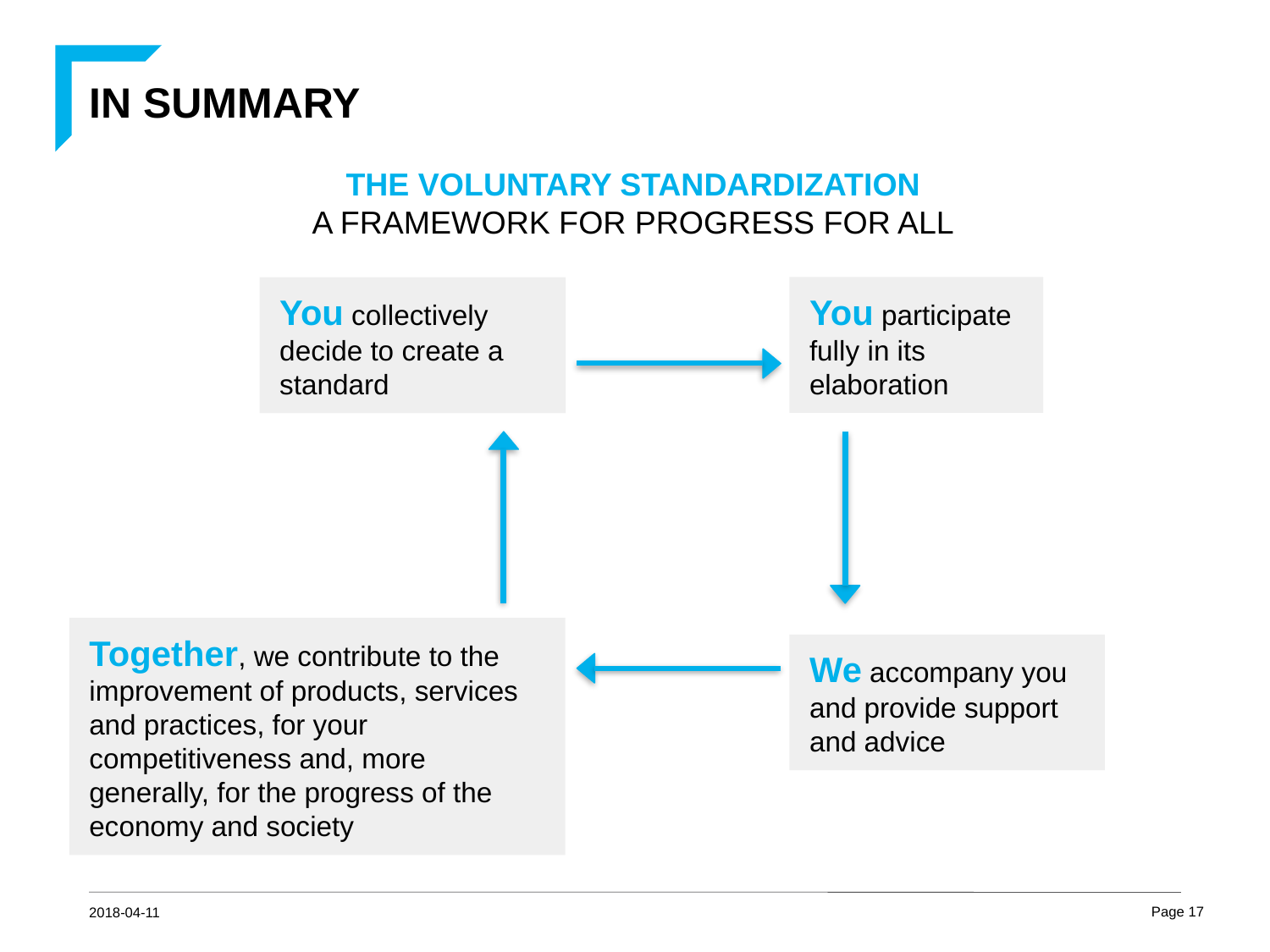

# In summary
THE VOLUNTARY STANDARDIZATION
A FRAMEWORK FOR PROGRESS FOR ALL
You participate fully in its elaboration
You collectively decide to create a standard

Together, we contribute to the improvement of products, services and practices, for your competitiveness and, more generally, for the progress of the economy and society
We accompany you and provide support and advice

2018-04-11